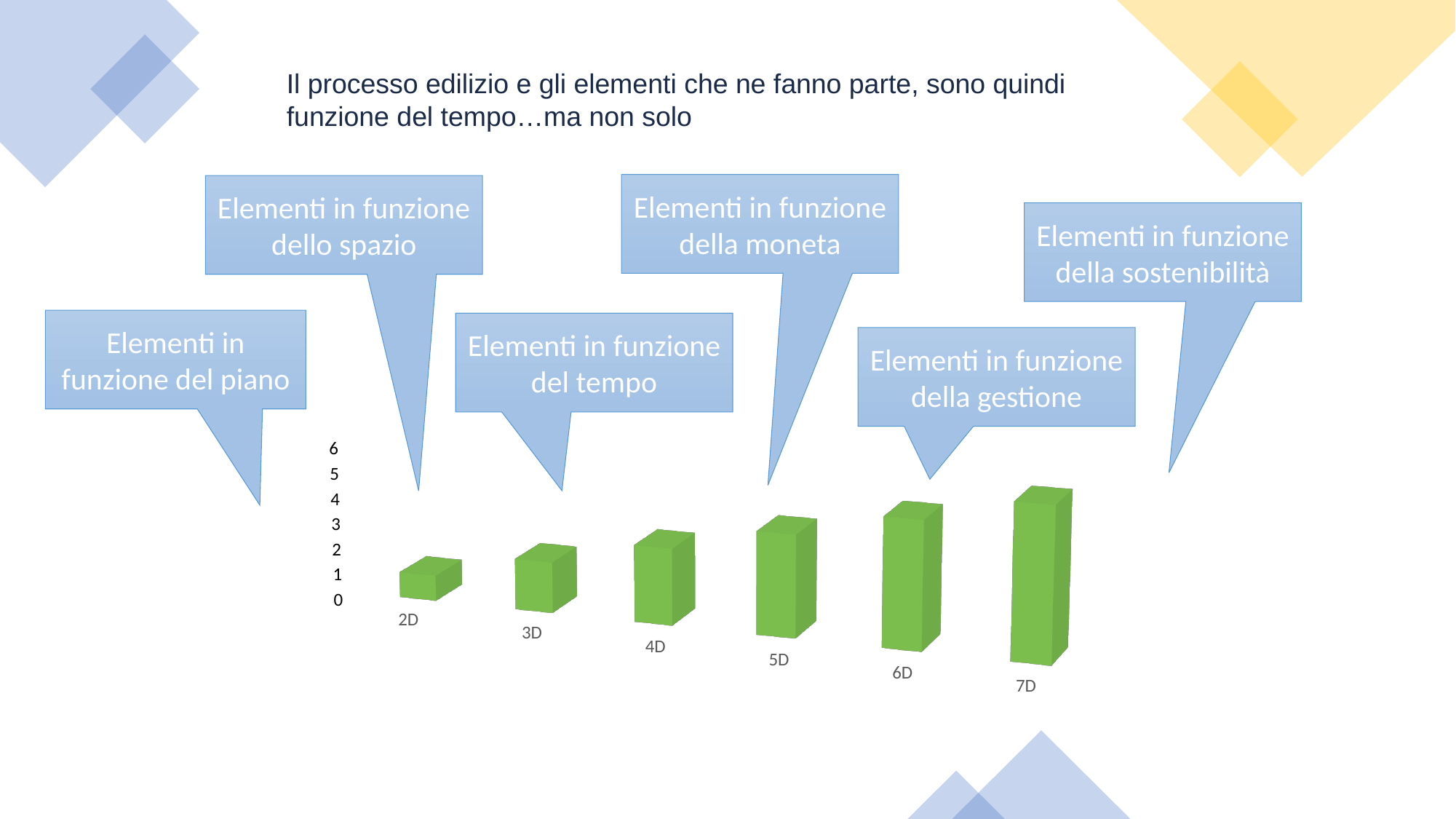

Il processo edilizio e gli elementi che ne fanno parte, sono quindi funzione del tempo…ma non solo

Elementi in funzione della moneta
Elementi in funzione dello spazio
Elementi in funzione della sostenibilità
Elementi in funzione del piano
Elementi in funzione del tempo
Elementi in funzione della gestione

[unsupported chart]